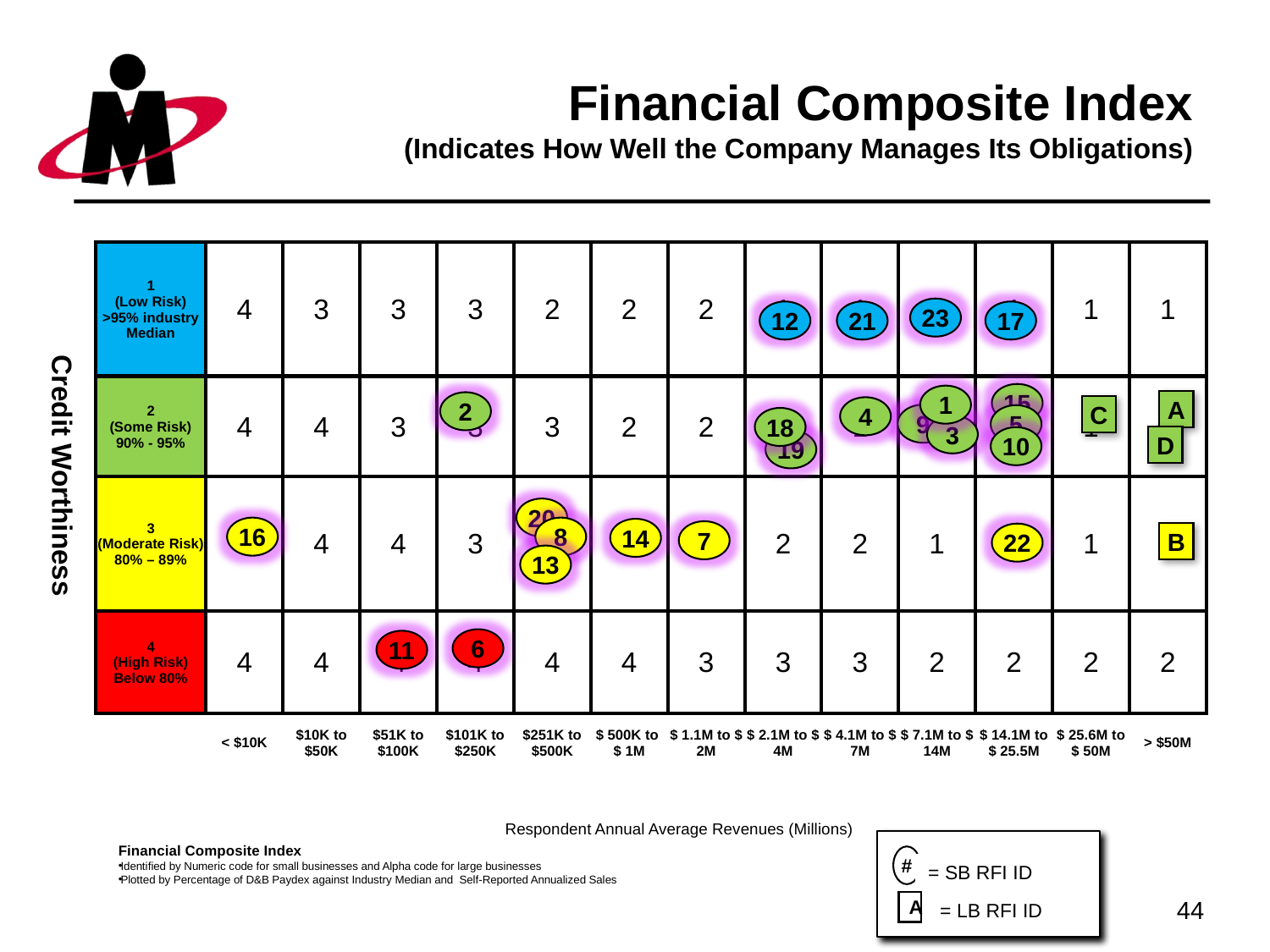

# Financial Composite Index (Indicates How Well the Company Manages Its Obligations)

| 1 (Low Risk) >95% industry Median | 4 | 3 | 3 | 3 | 2 | 2 | 2 | 1 | 1 | 1 | 1 | 1 | 1 |
| --- | --- | --- | --- | --- | --- | --- | --- | --- | --- | --- | --- | --- | --- |
| 2 (Some Risk) 90% - 95% | 4 | 4 | 3 | 3 | 3 | 2 | 2 | 2 | 1 | 1 | 1 | 1 | 1 |
| 3 (Moderate Risk) 80% – 89% | 4 | 4 | 4 | 3 | 3 | 3 | 2 | 2 | 2 | 1 | 1 | 1 | 1 |
| 4 (High Risk) Below 80% | 4 | 4 | 4 | 4 | 4 | 4 | 3 | 3 | 3 | 2 | 2 | 2 | 2 |
|  | < $10K | $10K to $50K | $51K to $100K | $101K to $250K | $251K to $500K | $ 500K to $ 1M | $ 1.1M to $ 2M | $ 2.1M to $ 4M | $ 4.1M to $ 7M | $ 7.1M to $ 14M | $ 14.1M to $ 25.5M | $ 25.6M to $ 50M | > $50M |
23
12
21
17
15
1
A
2
C
4
9
5
18
3
D
10
19
Credit Worthiness
20
16
8
14
7
B
22
13
6
11
Respondent Annual Average Revenues (Millions)

#
= SB RFI ID
= LB RFI ID
A
Financial Composite Index
Identified by Numeric code for small businesses and Alpha code for large businesses
Plotted by Percentage of D&B Paydex against Industry Median and  Self-Reported Annualized Sales

44